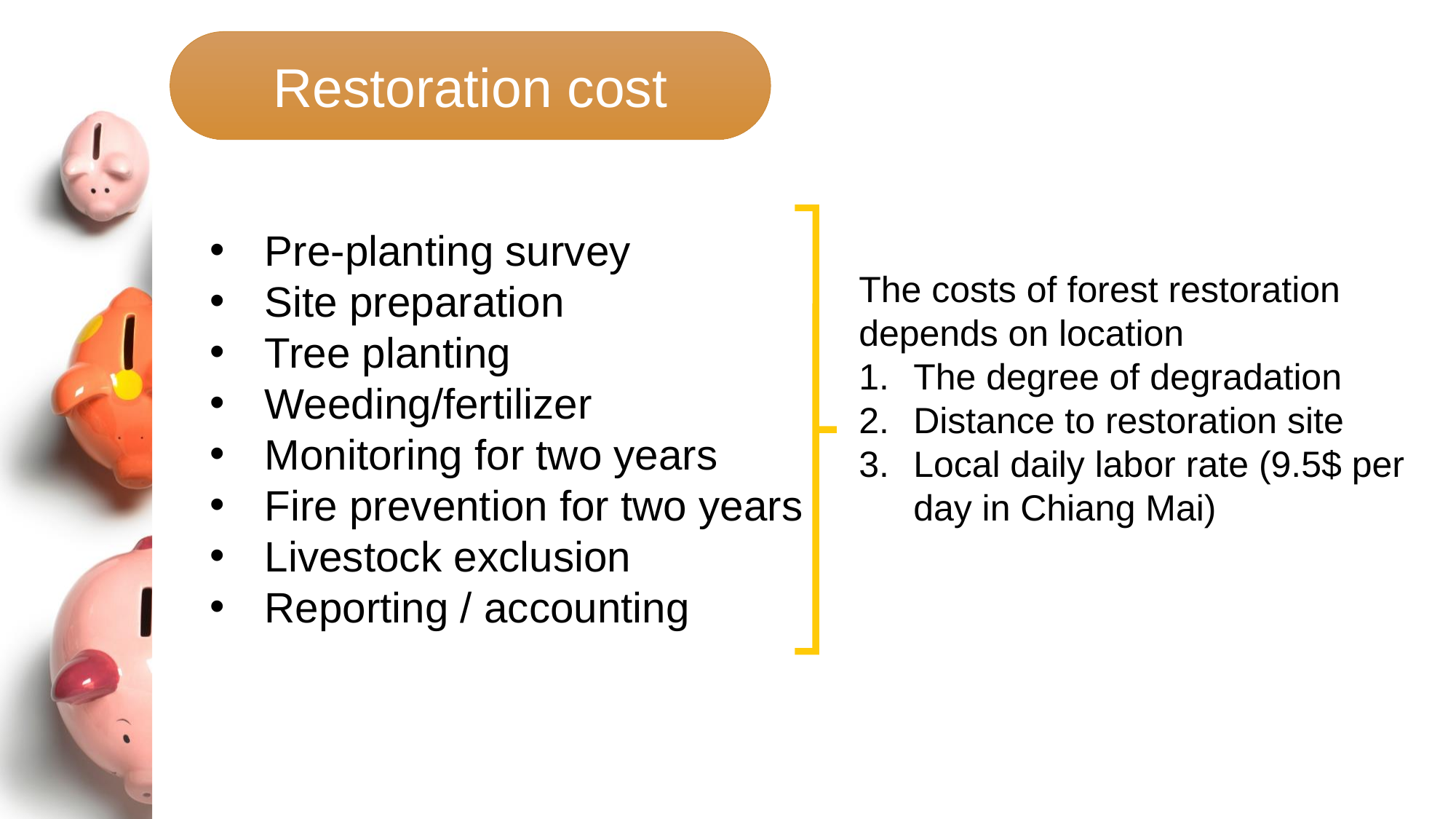

Restoration cost

Pre-planting survey
Site preparation
Tree planting
Weeding/fertilizer
Monitoring for two years
Fire prevention for two years
Livestock exclusion
Reporting / accounting
The costs of forest restoration depends on location
The degree of degradation
Distance to restoration site
Local daily labor rate (9.5$ per day in Chiang Mai)